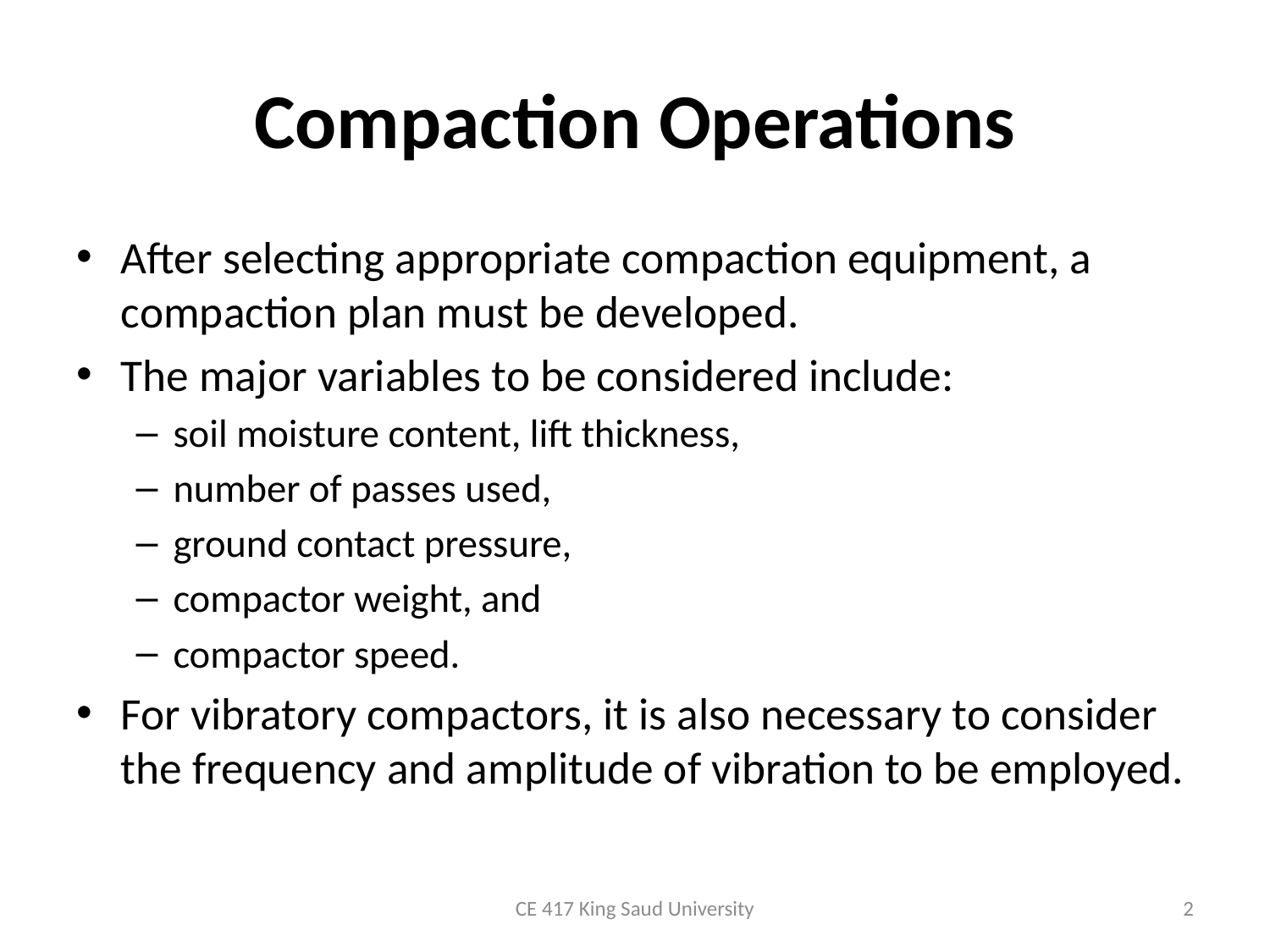

# Compaction Operations
After selecting appropriate compaction equipment, a compaction plan must be developed.
The major variables to be considered include:
soil moisture content, lift thickness,
number of passes used,
ground contact pressure,
compactor weight, and
compactor speed.
For vibratory compactors, it is also necessary to consider the frequency and amplitude of vibration to be employed.

CE 417 King Saud University
2